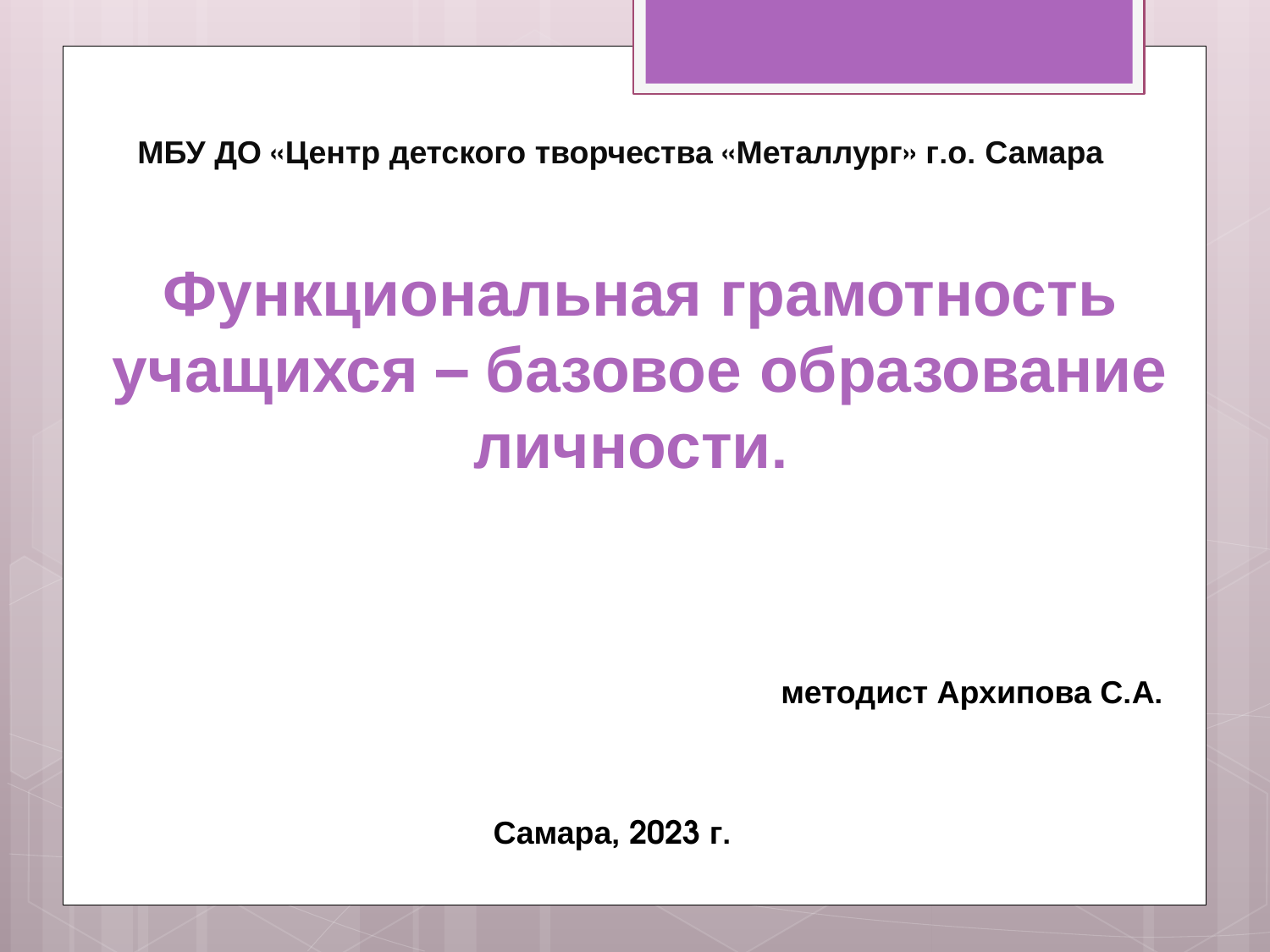

МБУ ДО «Центр детского творчества «Металлург» г.о. Самара
Функциональная грамотность учащихся – базовое образование личности.
                                 методист Архипова С.А.
Самара, 2023 г.